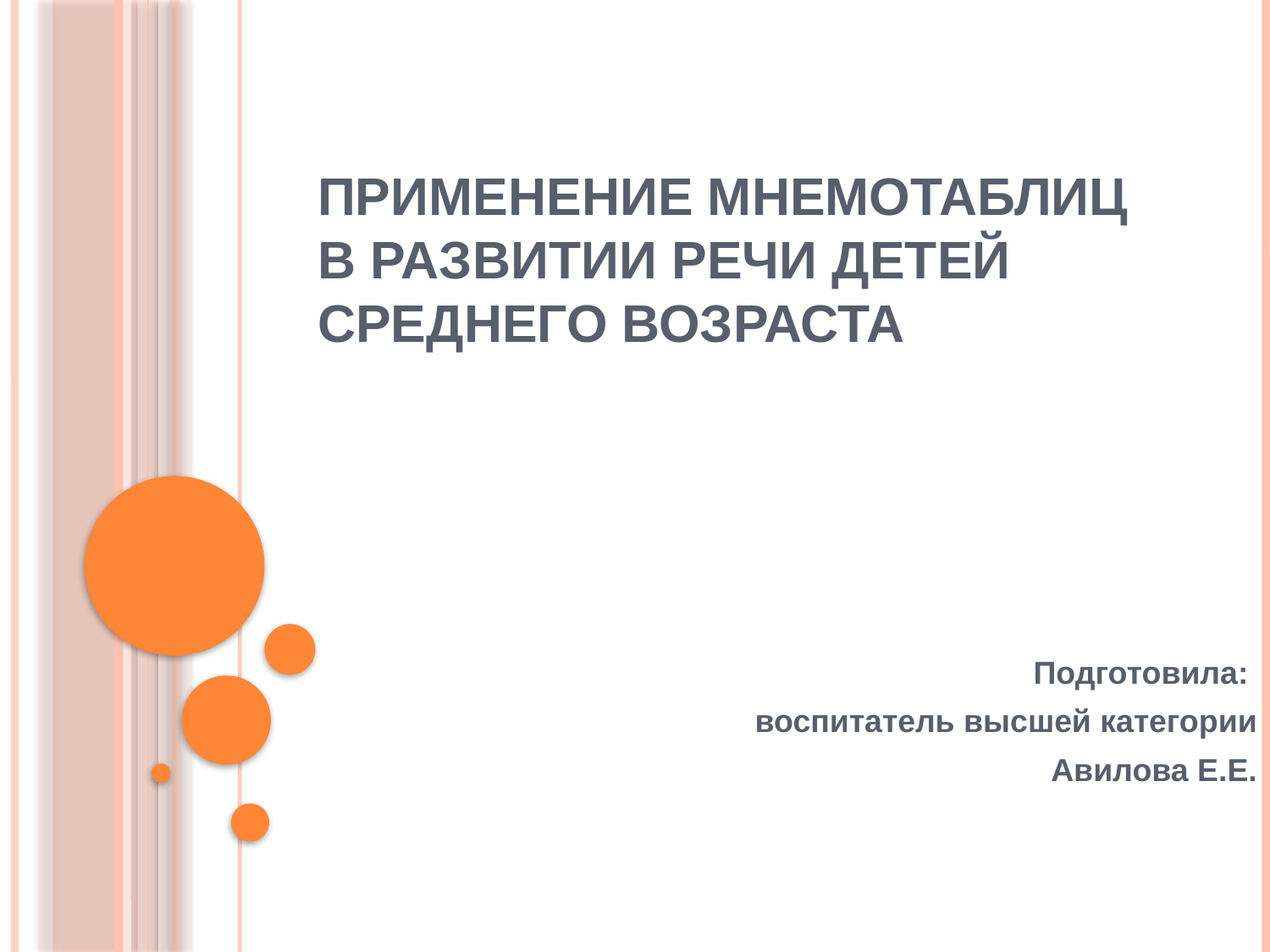

# Применение мнемотаблиц в развитии речи детей среднего возраста
Подготовила:
воспитатель высшей категории
Авилова Е.Е.